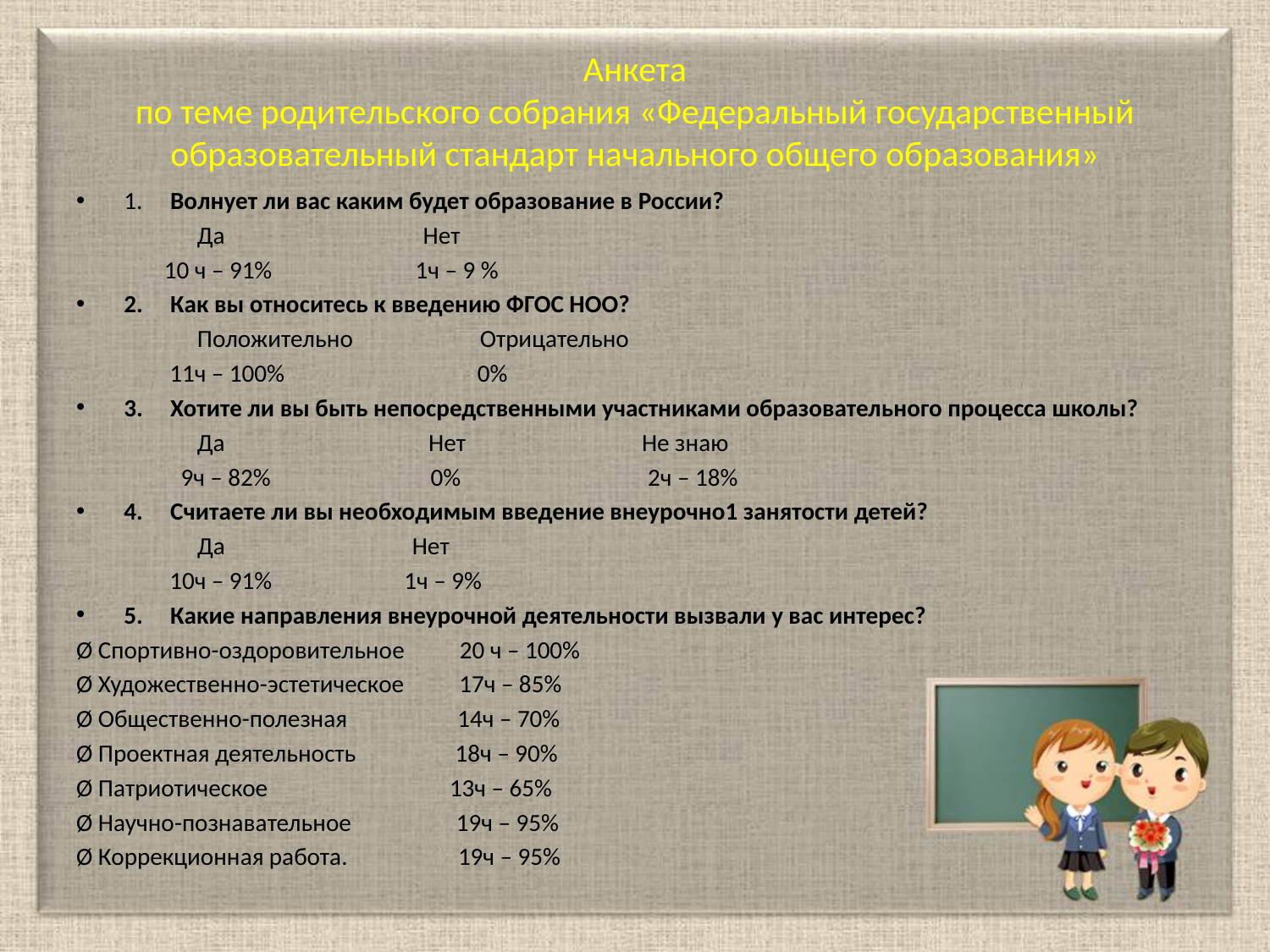

# Анкета по теме родительского собрания «Федеральный государственный образовательный стандарт начального общего образования»
1.     Волнует ли вас каким будет образование в России?
                      Да                                    Нет
                10 ч – 91%                          1ч – 9 %
2.     Как вы относитесь к введению ФГОС НОО?
                      Положительно                       Отрицательно
                 11ч – 100%                                   0%
3.     Хотите ли вы быть непосредственными участниками образовательного процесса школы?
                      Да                                     Нет                                Не знаю
                   9ч – 82%                             0%                                  2ч – 18%
4.     Считаете ли вы необходимым введение внеурочно1 занятости детей?
                      Да                                  Нет
                 10ч – 91%                        1ч – 9%
5.     Какие направления внеурочной деятельности вызвали у вас интерес?
Ø Спортивно-оздоровительное          20 ч – 100%
Ø Художественно-эстетическое          17ч – 85%
Ø Общественно-полезная                    14ч – 70%
Ø Проектная деятельность                  18ч – 90%
Ø Патриотическое                                 13ч – 65%
Ø Научно-познавательное                   19ч – 95%
Ø Коррекционная работа.                    19ч – 95%